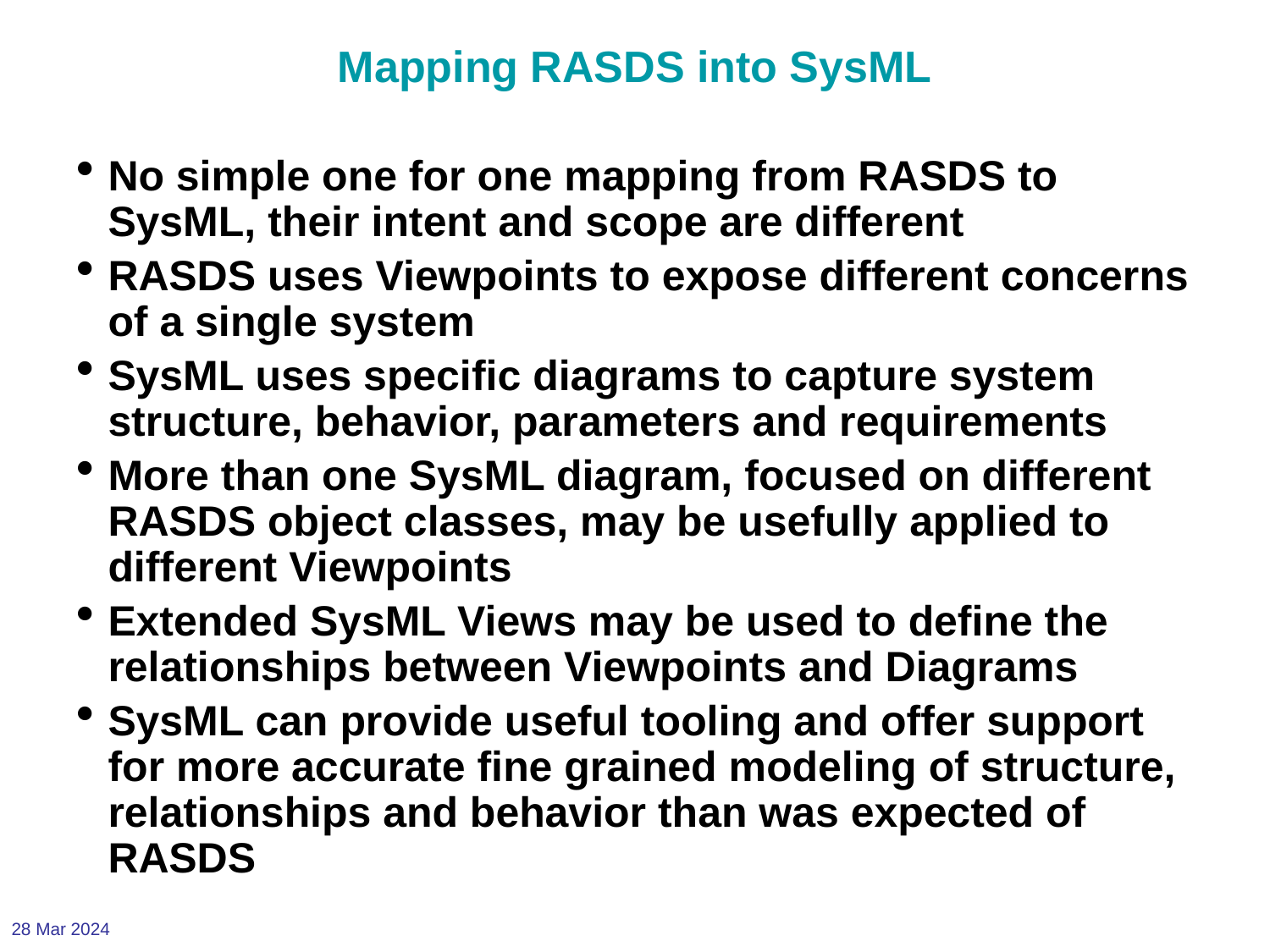

# Mapping RASDS into SysML
No simple one for one mapping from RASDS to SysML, their intent and scope are different
RASDS uses Viewpoints to expose different concerns of a single system
SysML uses specific diagrams to capture system structure, behavior, parameters and requirements
More than one SysML diagram, focused on different RASDS object classes, may be usefully applied to different Viewpoints
Extended SysML Views may be used to define the relationships between Viewpoints and Diagrams
SysML can provide useful tooling and offer support for more accurate fine grained modeling of structure, relationships and behavior than was expected of RASDS
28 Mar 2024